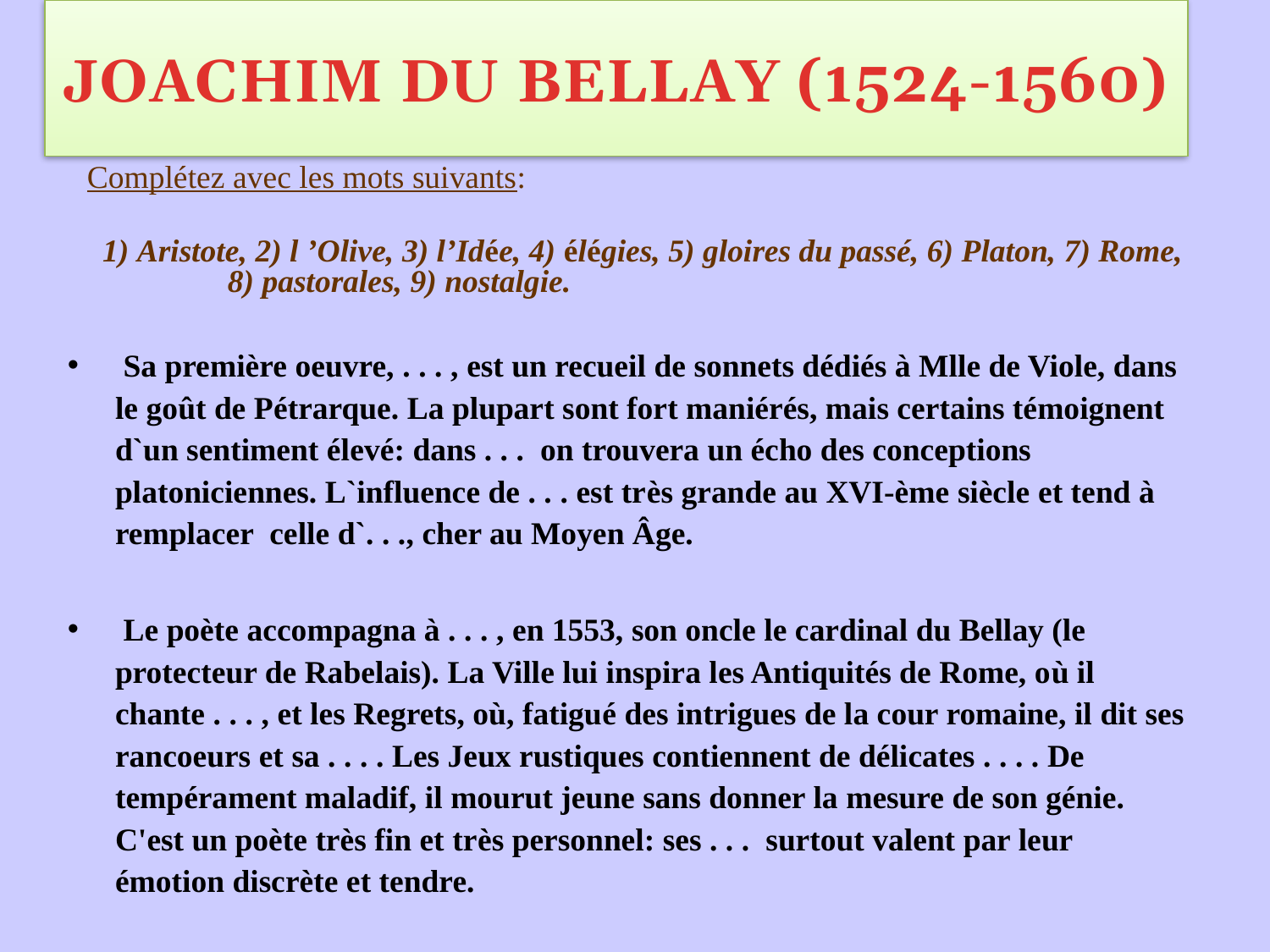

# JOACHIM DU BELLAY (1524-1560)

    Complétez avec les mots suivants:

     1) Aristote, 2) l ’Olive, 3) l’Idée, 4) élégies, 5) gloires du passé, 6) Platon, 7) Rome,               8) pastorales, 9) nostalgie.

 Sa première oeuvre, . . . , est un recueil de sonnets dédiés à Mlle de Viole, dans le goût de Pétrarque. La plupart sont fort maniérés, mais certains témoignent d`un sentiment élеvé: dans . . .  on trouvera un écho des conceptions platoniciennes. L`influence de . . . est très grande au XVI-ème siècle et tend à remplacer  celle d`. . ., cher au Moyen Âge.

 Le poète accompagna à . . . , en 1553, son oncle le cardinal du Bellay (le protecteur de Rabelais). La Ville lui inspira les Antiquités de Rome, où il chante . . . , et les Regrets, où, fatigué des intrigues de la cour romaine, il dit ses rancoeurs et sa . . . . Les Jeux rustiques contiennent de délicates . . . . De tempérament maladif, il mourut jeune sans donner la mesure de son génie. C'est un poète très fin et très personnel: ses . . .  surtout valent par leur émotion discrète et tendre.